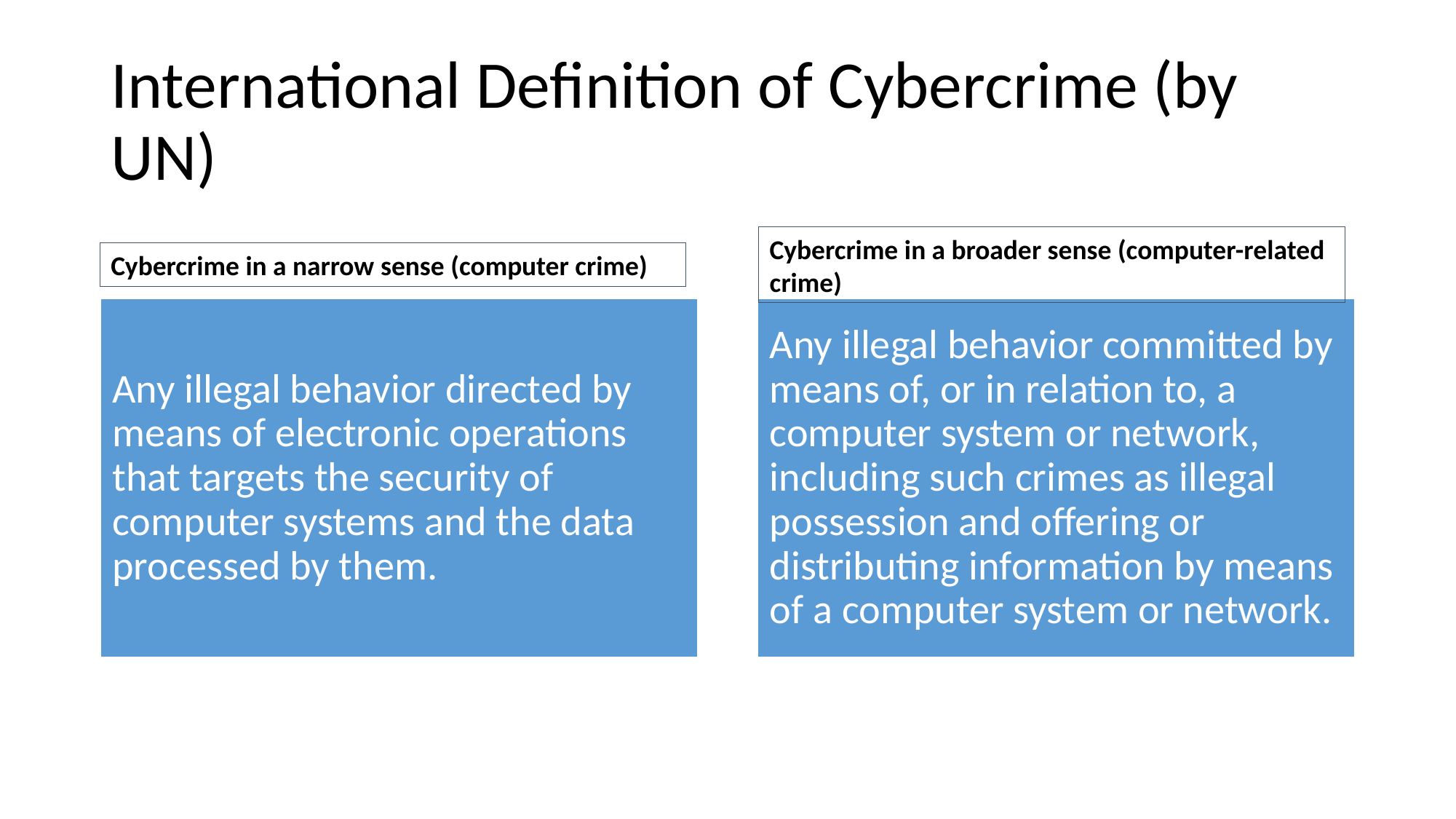

# International Definition of Cybercrime (by UN)
Any illegal behavior directed by means of electronic operations that targets the security of computer systems and the data processed by them.
Any illegal behavior committed by means of, or in relation to, a computer system or network, including such crimes as illegal possession and offering or distributing information by means of a computer system or network.
Cybercrime in a broader sense (computer-related crime)
Cybercrime in a narrow sense (computer crime)